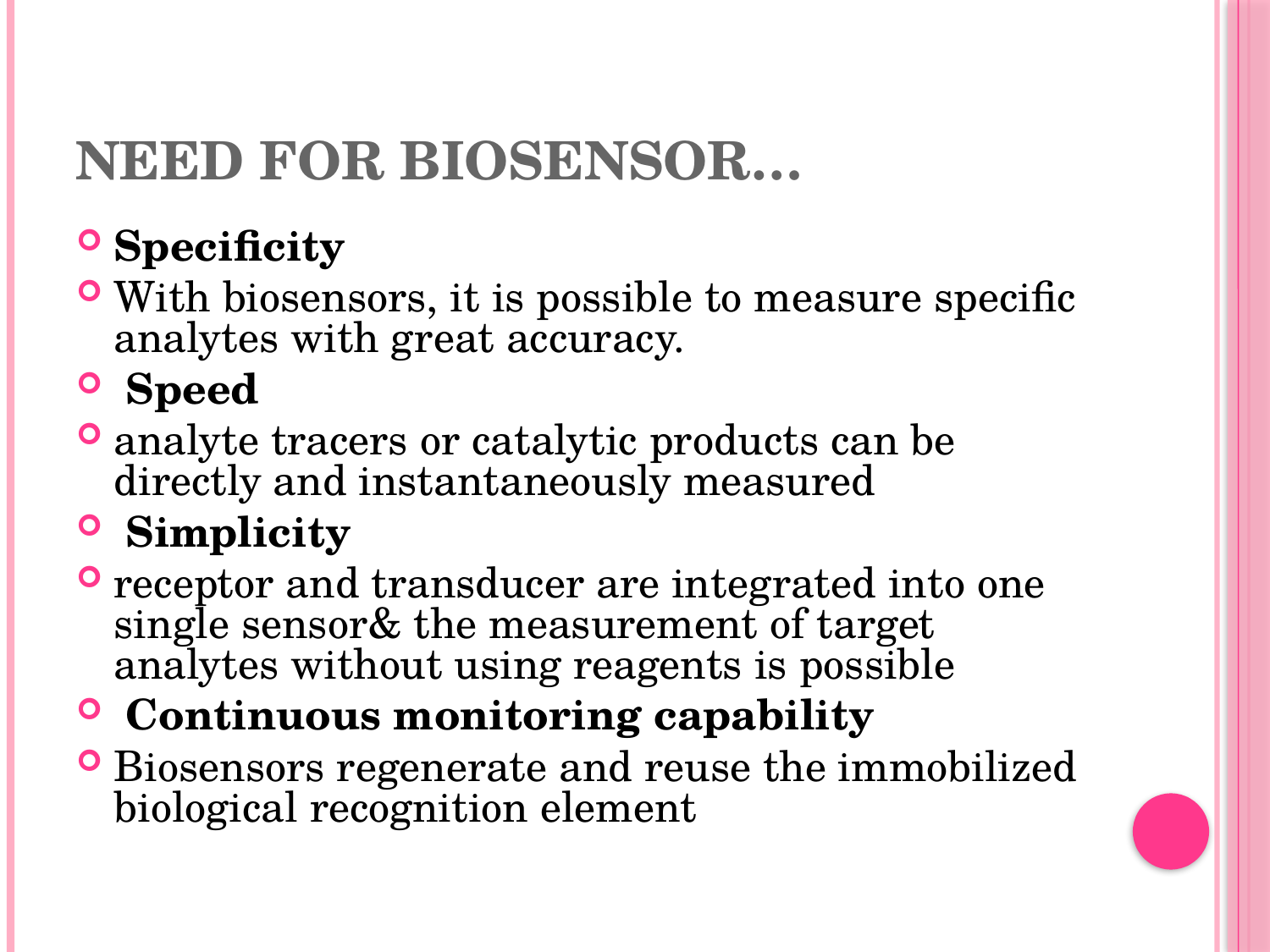

# Need for Biosensor…
Specificity
With biosensors, it is possible to measure specific analytes with great accuracy.
 Speed
analyte tracers or catalytic products can be directly and instantaneously measured
 Simplicity
receptor and transducer are integrated into one single sensor& the measurement of target analytes without using reagents is possible
 Continuous monitoring capability
Biosensors regenerate and reuse the immobilized biological recognition element